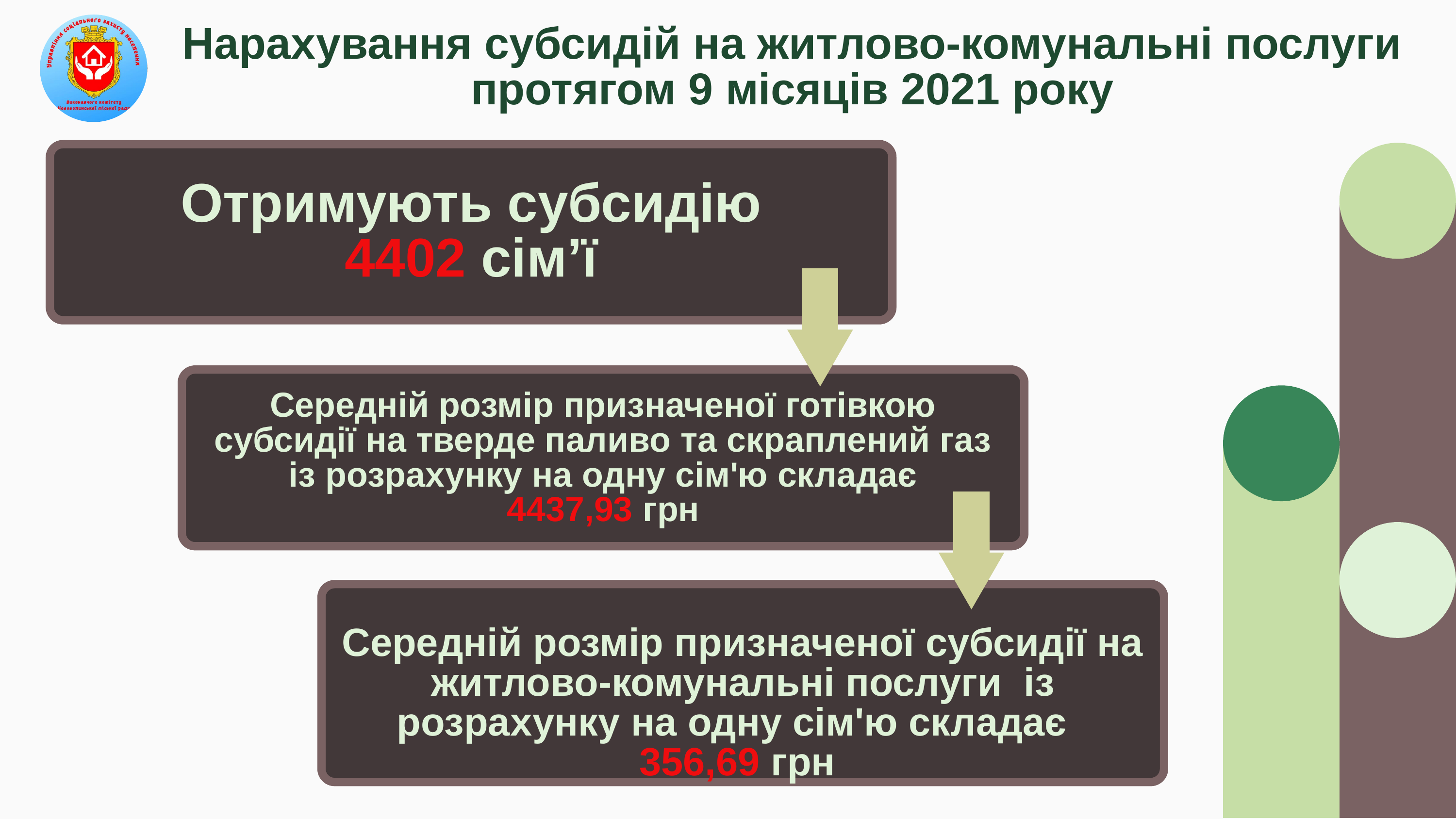

Нарахування субсидій на житлово-комунальні послуги протягом 9 місяців 2021 року

Отримують субсидію 4402 сім’ї

Середній розмір призначеної готівкою субсидії на тверде паливо та скраплений газ із розрахунку на одну сім'ю складає
 4437,93 грн

Середній розмір призначеної субсидії на житлово-комунальні послуги  із розрахунку на одну сім'ю складає   356,69 грн